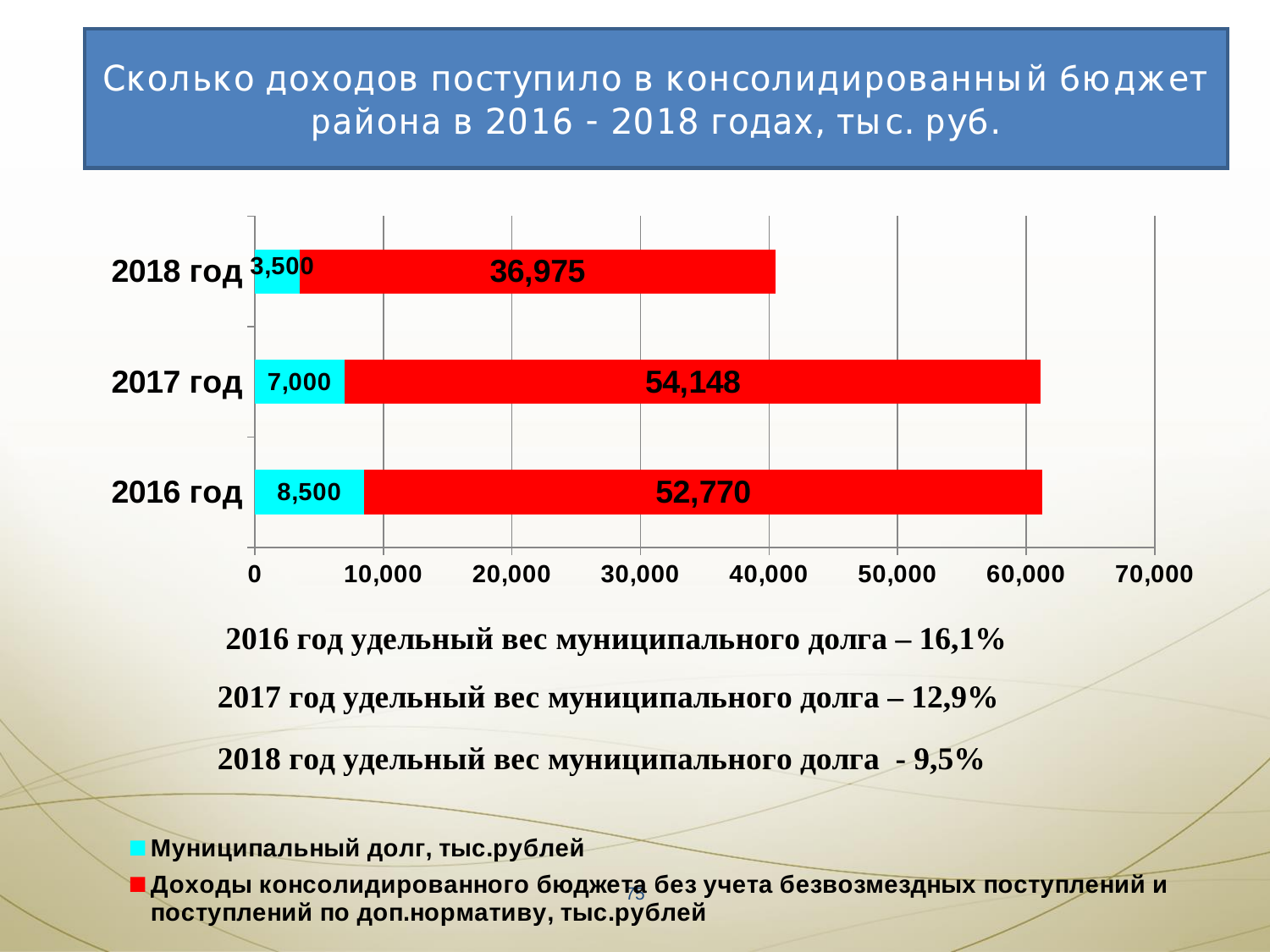

Сколько доходов поступило в консолидированный бюджет района в 2016 - 2018 годах, тыс. руб.

### Chart

| Category | Муниципальный долг, тыс.рублей | Доходы консолидированного бюджета без учета безвозмездных поступлений и поступлений по доп.нормативу, тыс.рублей |
|---|---|---|
| 2016 год | 8500.0 | 52770.0 |
| 2017 год | 7000.0 | 54148.0 |
| 2018 год | 3500.0 | 36975.0 |

75